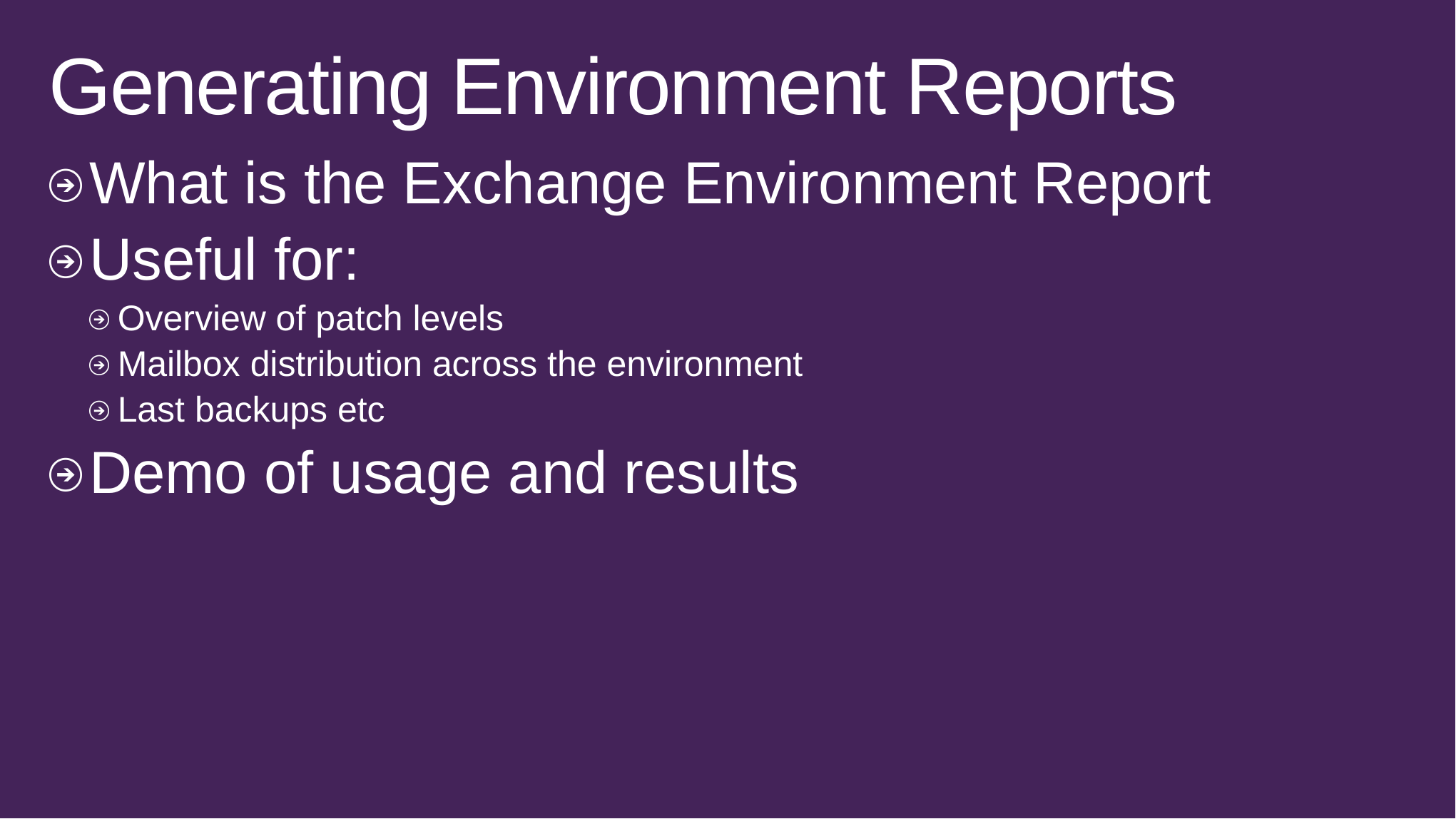

# Generating Environment Reports
What is the Exchange Environment Report
Useful for:
Overview of patch levels
Mailbox distribution across the environment
Last backups etc
Demo of usage and results